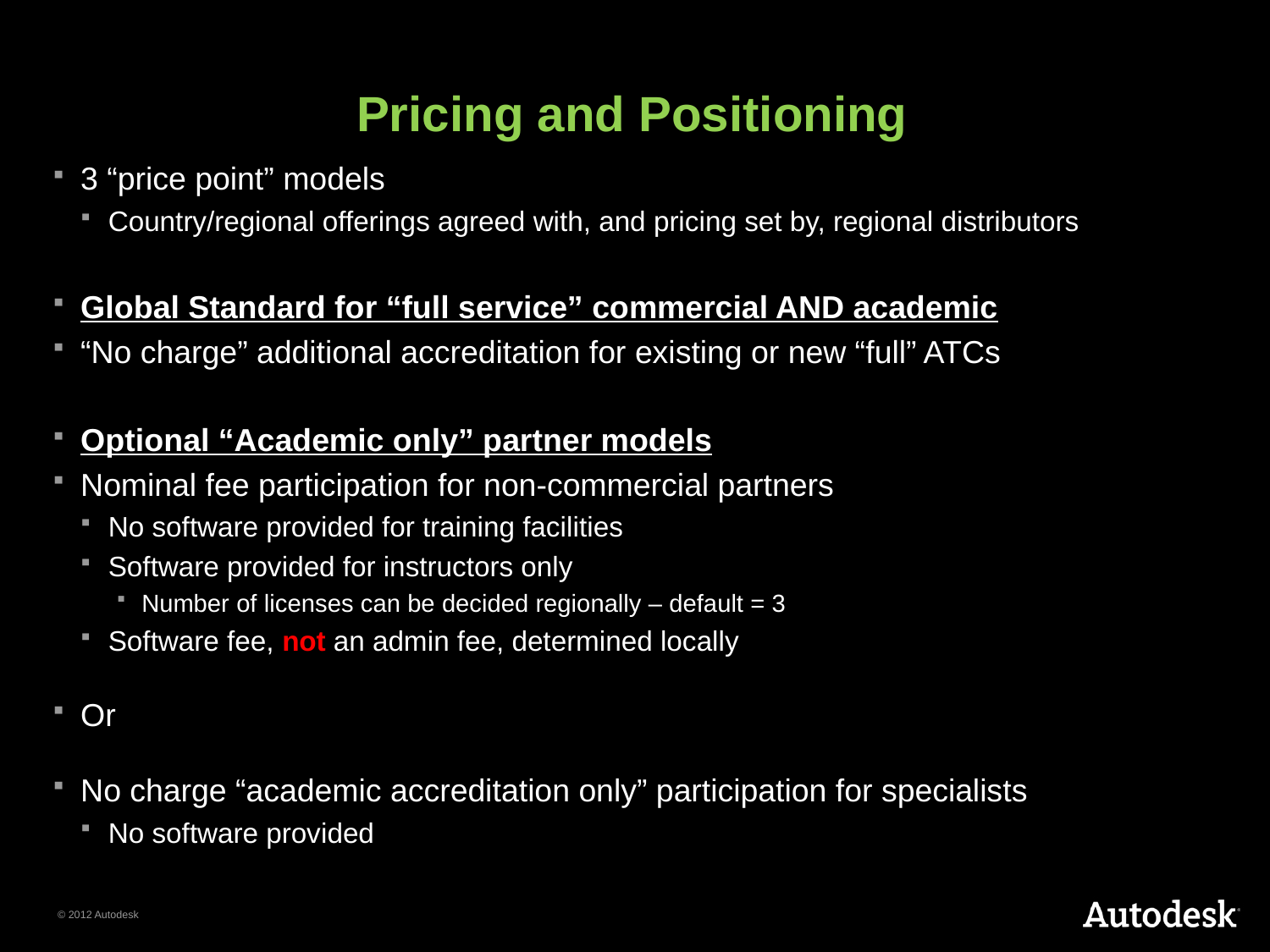

# Pricing and Positioning
3 “price point” models
Country/regional offerings agreed with, and pricing set by, regional distributors

Global Standard for “full service” commercial AND academic
“No charge” additional accreditation for existing or new “full” ATCs

Optional “Academic only” partner models
Nominal fee participation for non-commercial partners
No software provided for training facilities
Software provided for instructors only
Number of licenses can be decided regionally – default = 3
Software fee, not an admin fee, determined locally

Or

No charge “academic accreditation only” participation for specialists
No software provided